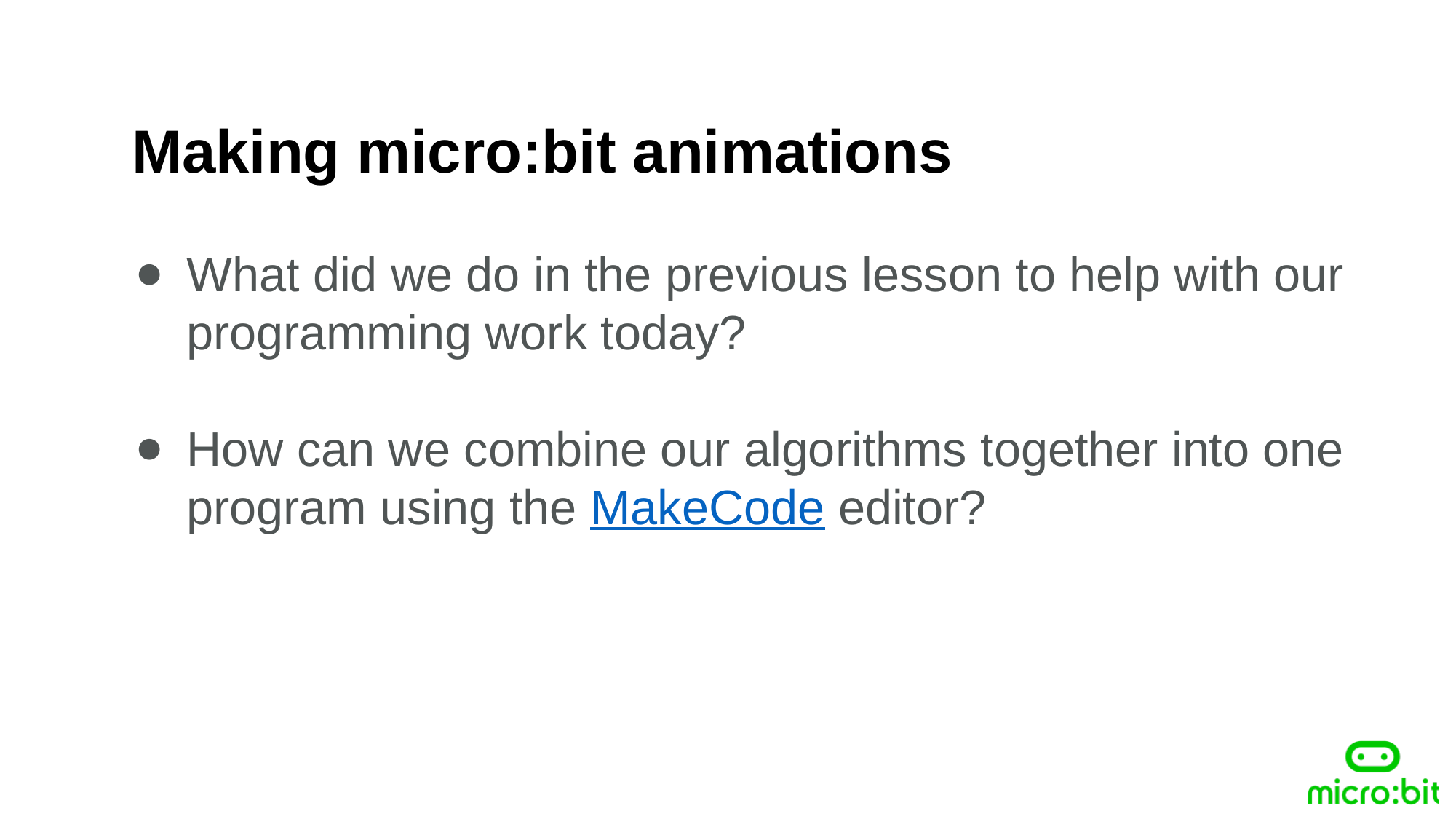

Making micro:bit animations

What did we do in the previous lesson to help with our programming work today?

How can we combine our algorithms together into one program using the MakeCode editor?